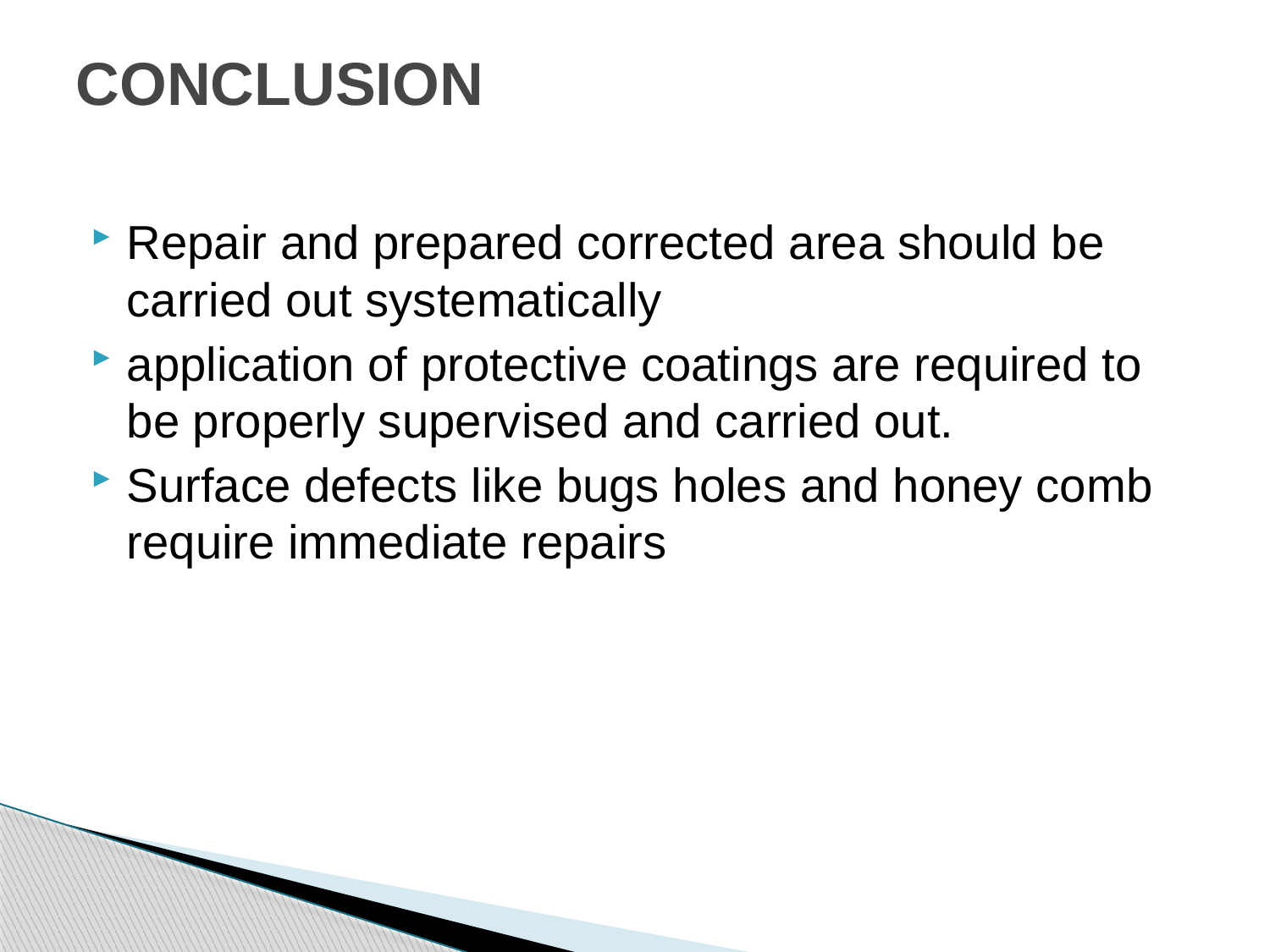

# CONCLUSION
Repair and prepared corrected area should be carried out systematically
application of protective coatings are required to be properly supervised and carried out.
Surface defects like bugs holes and honey comb require immediate repairs